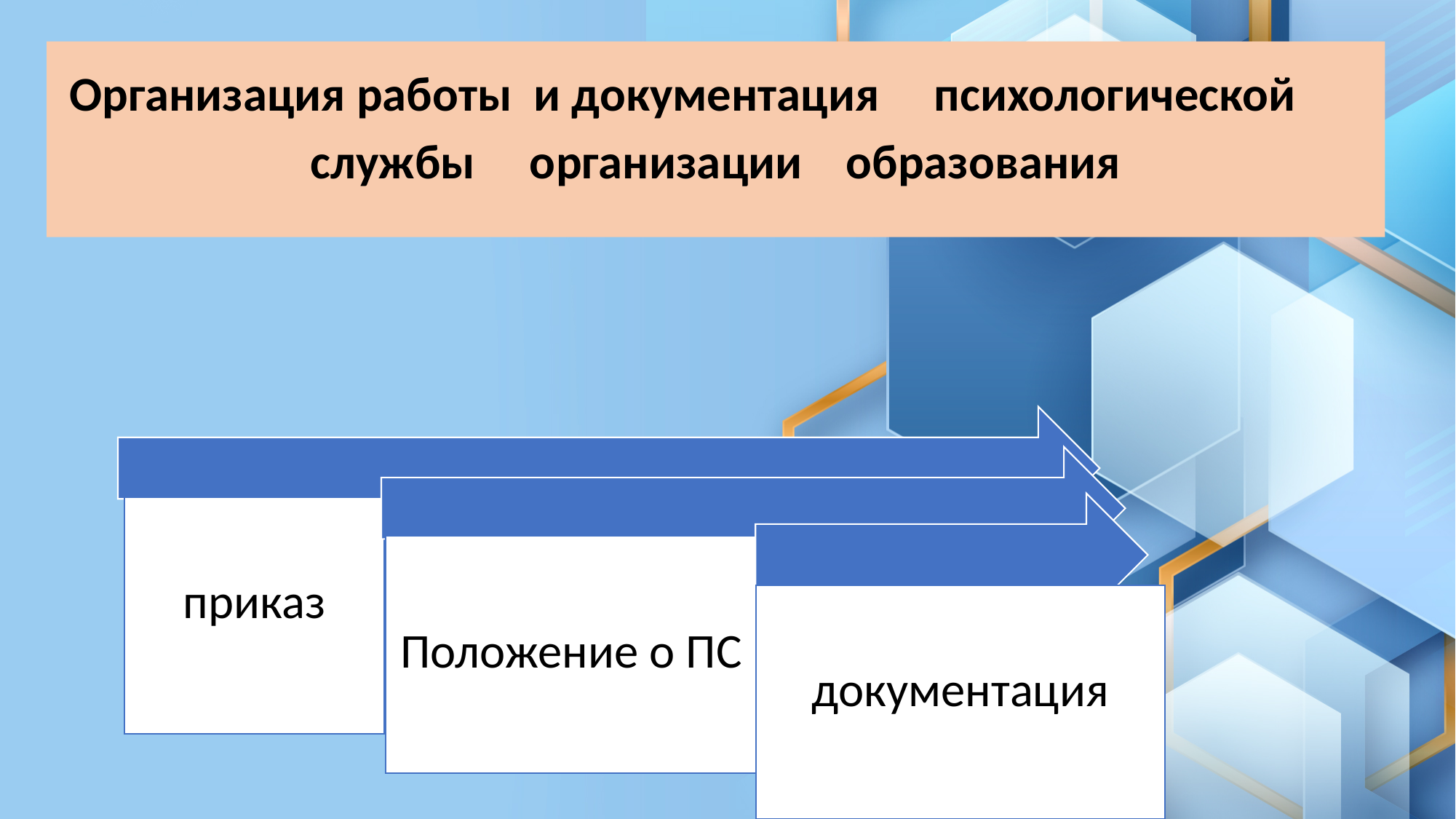

# Организация работы  и документация     психологической       службы     организации    образования

приказ

Положение о ПС

документация